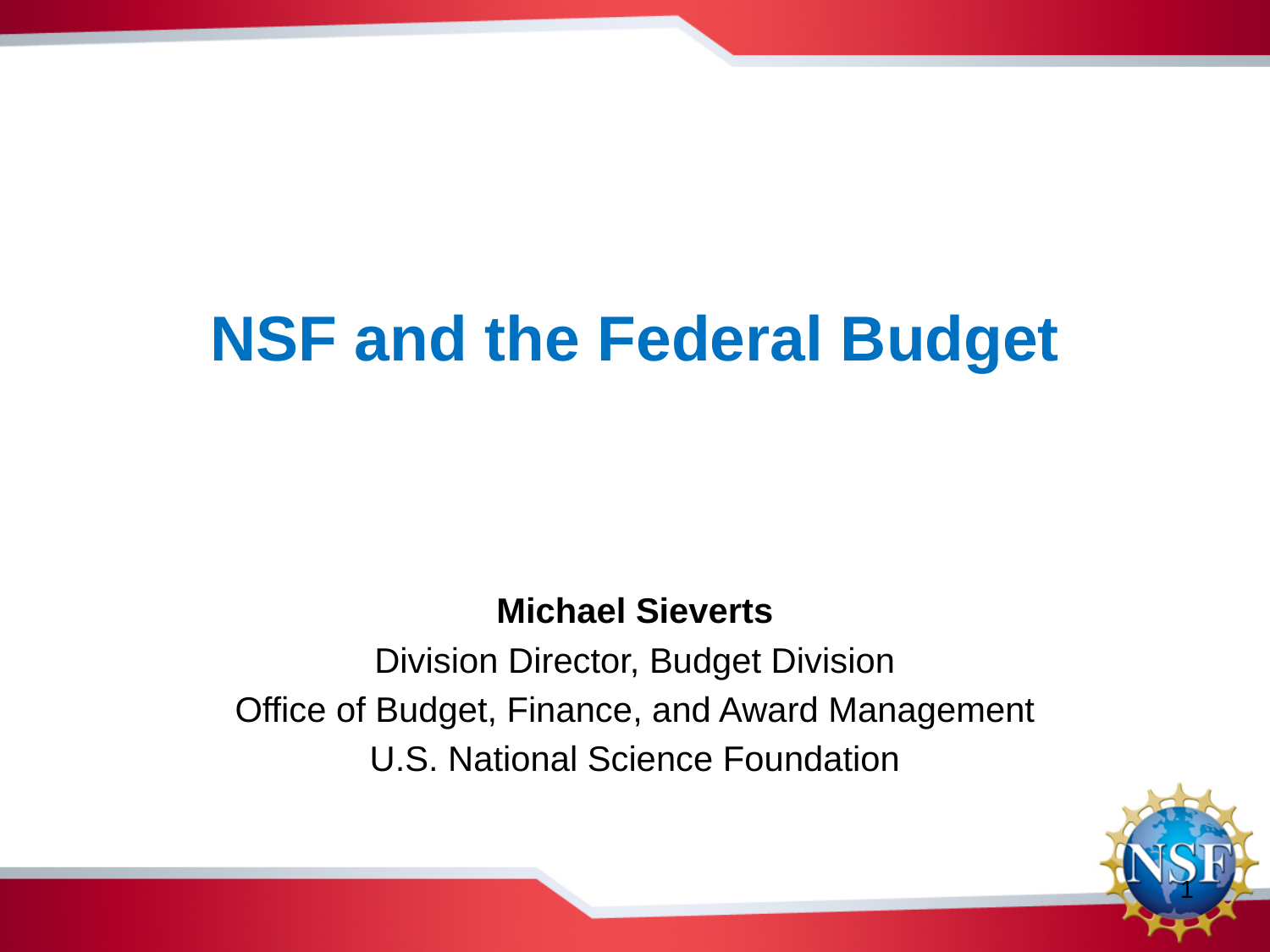

# NSF and the Federal Budget
Michael Sieverts
Division Director, Budget Division
Office of Budget, Finance, and Award Management
U.S. National Science Foundation
1